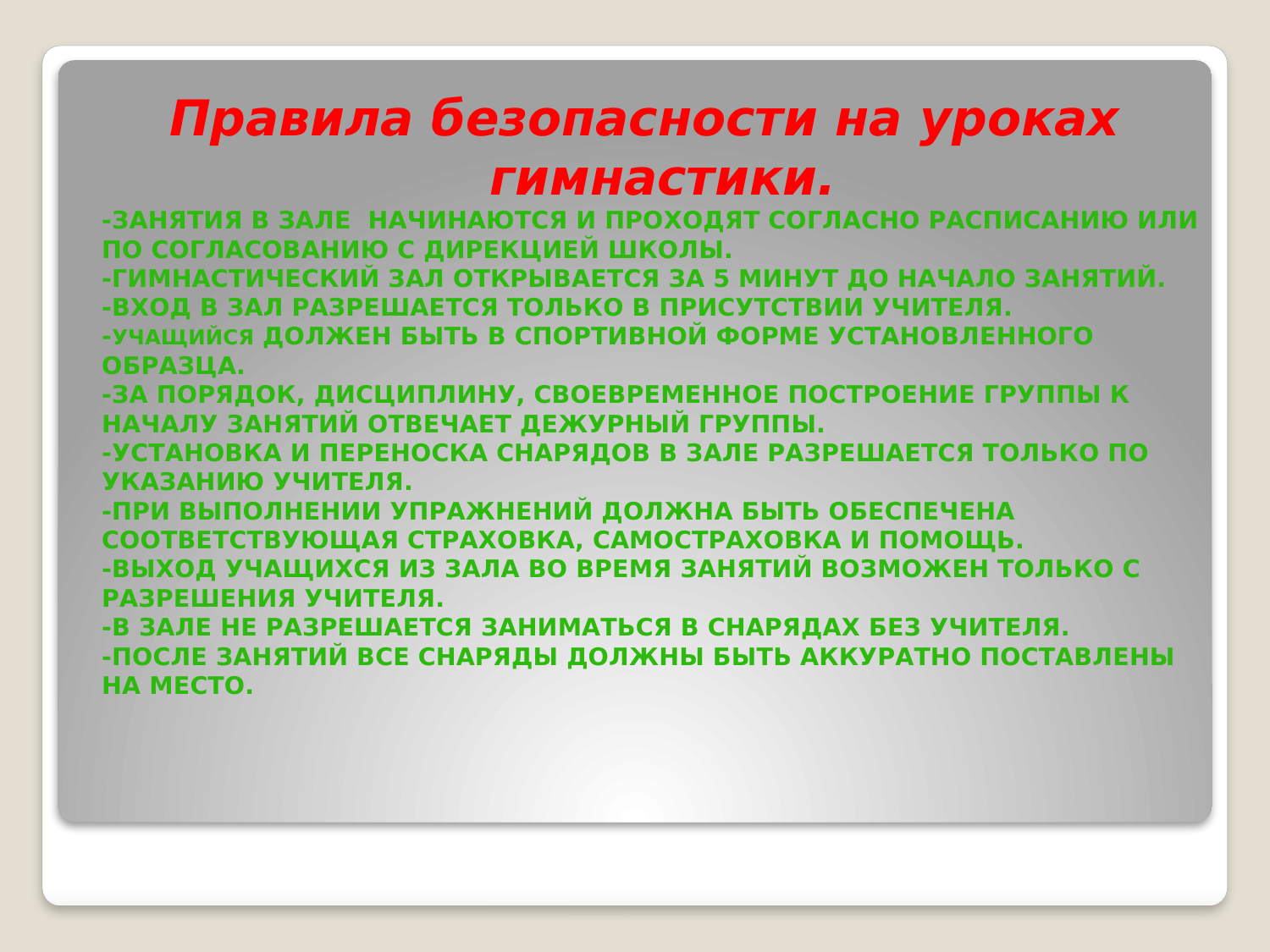

Правила безопасности на уроках гимнастики.

# -Занятия в зале  начинаются и проходят согласно расписанию или по согласованию с дирекцией школы. -Гимнастический зал открывается за 5 минут до начало занятий. -Вход в зал разрешается только в присутствии учителя. -Учащийся должен быть в спортивной форме установленного образца. -За порядок, дисциплину, своевременное построение группы к началу занятий отвечает дежурный группы. -Установка и переноска снарядов в зале разрешается только по указанию учителя. -При выполнении упражнений должна быть обеспечена соответствующая страховка, самостраховка и помощь. -Выход учащихся из зала во время занятий возможен только с разрешения учителя. -В зале не разрешается заниматься в снарядах без учителя. -После занятий все снаряды должны быть аккуратно поставлены на место.